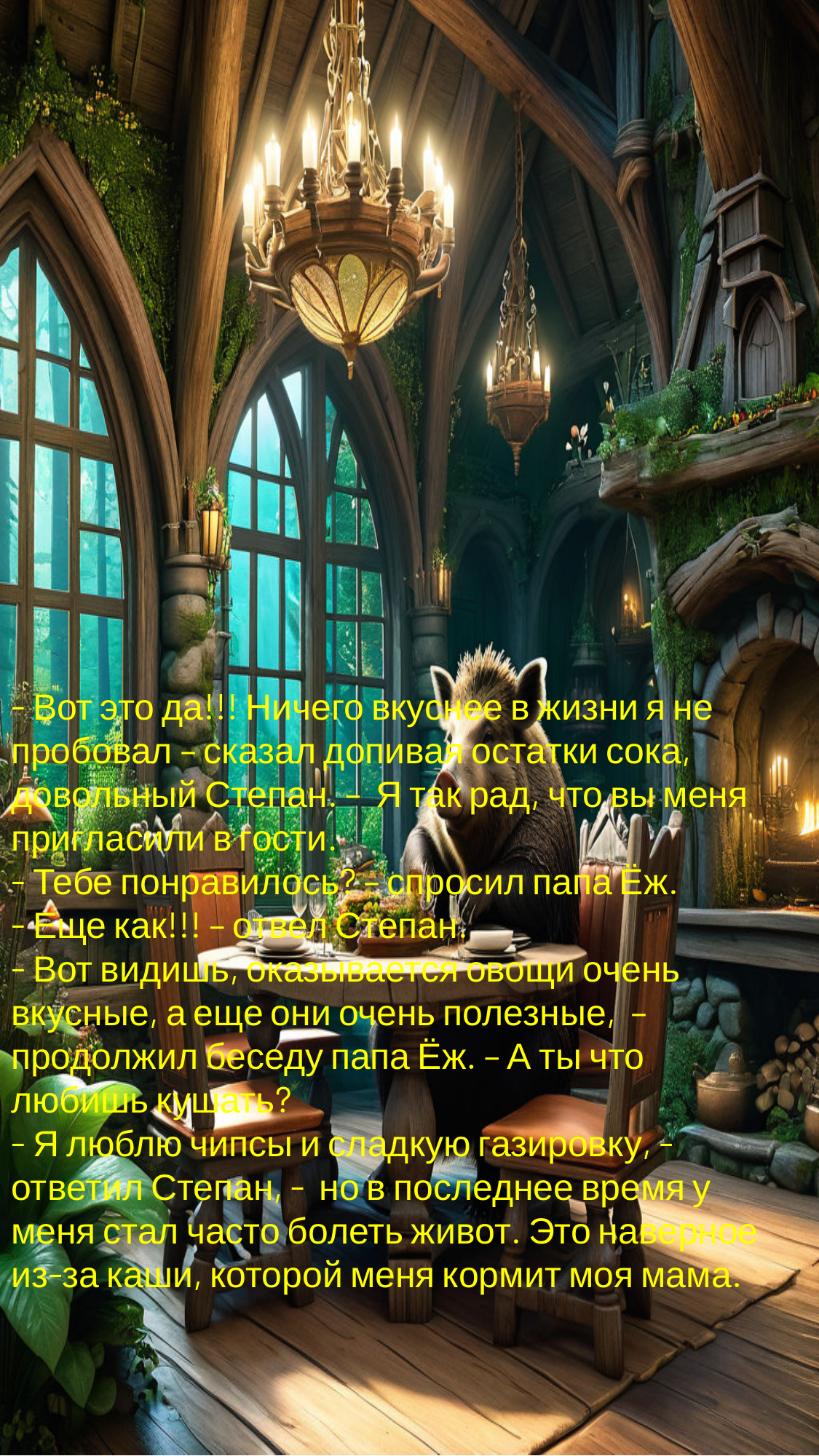

- Вот это да!!! Ничего вкуснее в жизни я не пробовал – сказал допивая остатки сока, довольный Степан. –  Я так рад, что вы меня пригласили в гости.
- Тебе понравилось? – спросил папа Ёж.
- Еще как!!! – отвел Степан.
- Вот видишь, оказывается овощи очень вкусные, а еще они очень полезные,  – продолжил беседу папа Ёж. – А ты что любишь кушать?
- Я люблю чипсы и сладкую газировку, - ответил Степан, -  но в последнее время у меня стал часто болеть живот. Это наверное из-за каши, которой меня кормит моя мама.